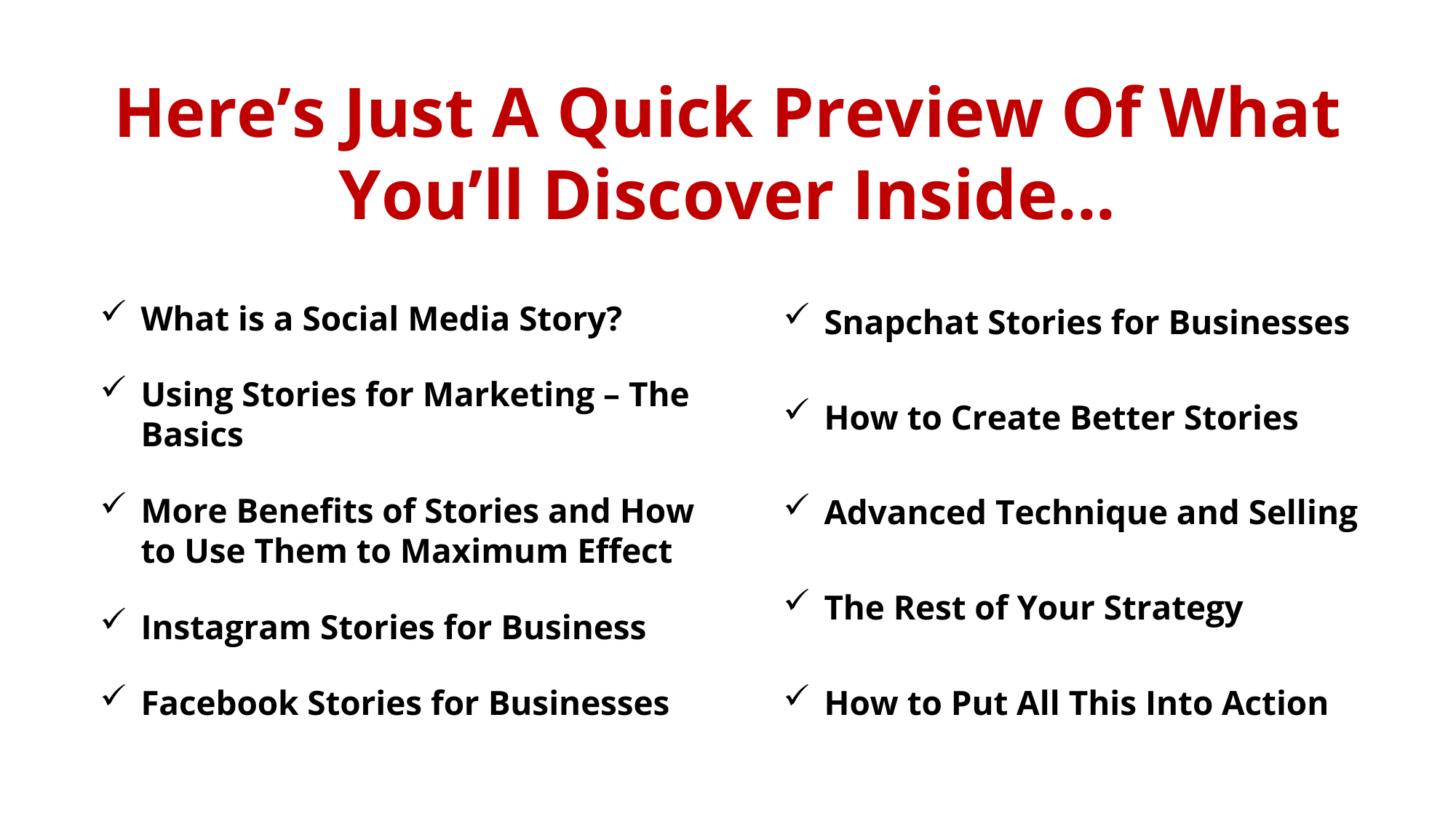

Here’s Just A Quick Preview Of What You’ll Discover Inside...
What is a Social Media Story?
Snapchat Stories for Businesses
Using Stories for Marketing – The Basics
How to Create Better Stories
More Benefits of Stories and How to Use Them to Maximum Effect
Advanced Technique and Selling
The Rest of Your Strategy
Instagram Stories for Business
Facebook Stories for Businesses
How to Put All This Into Action